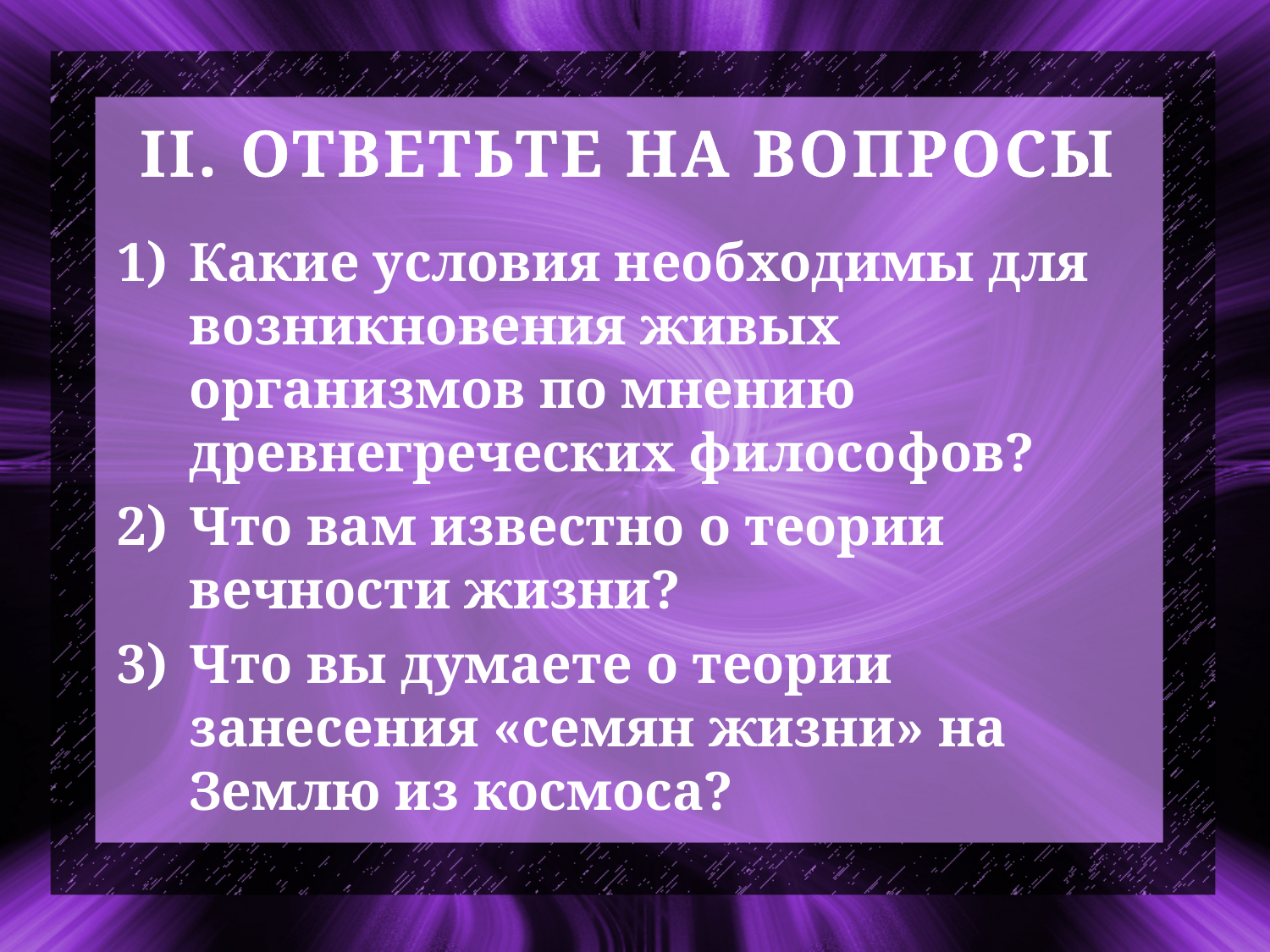

# II. ОТВЕТЬТЕ НА ВОПРОСЫ
Какие условия необходимы для возникновения живых организмов по мнению древнегреческих философов?
Что вам известно о теории вечности жизни?
Что вы думаете о теории занесения «семян жизни» на Землю из космоса?